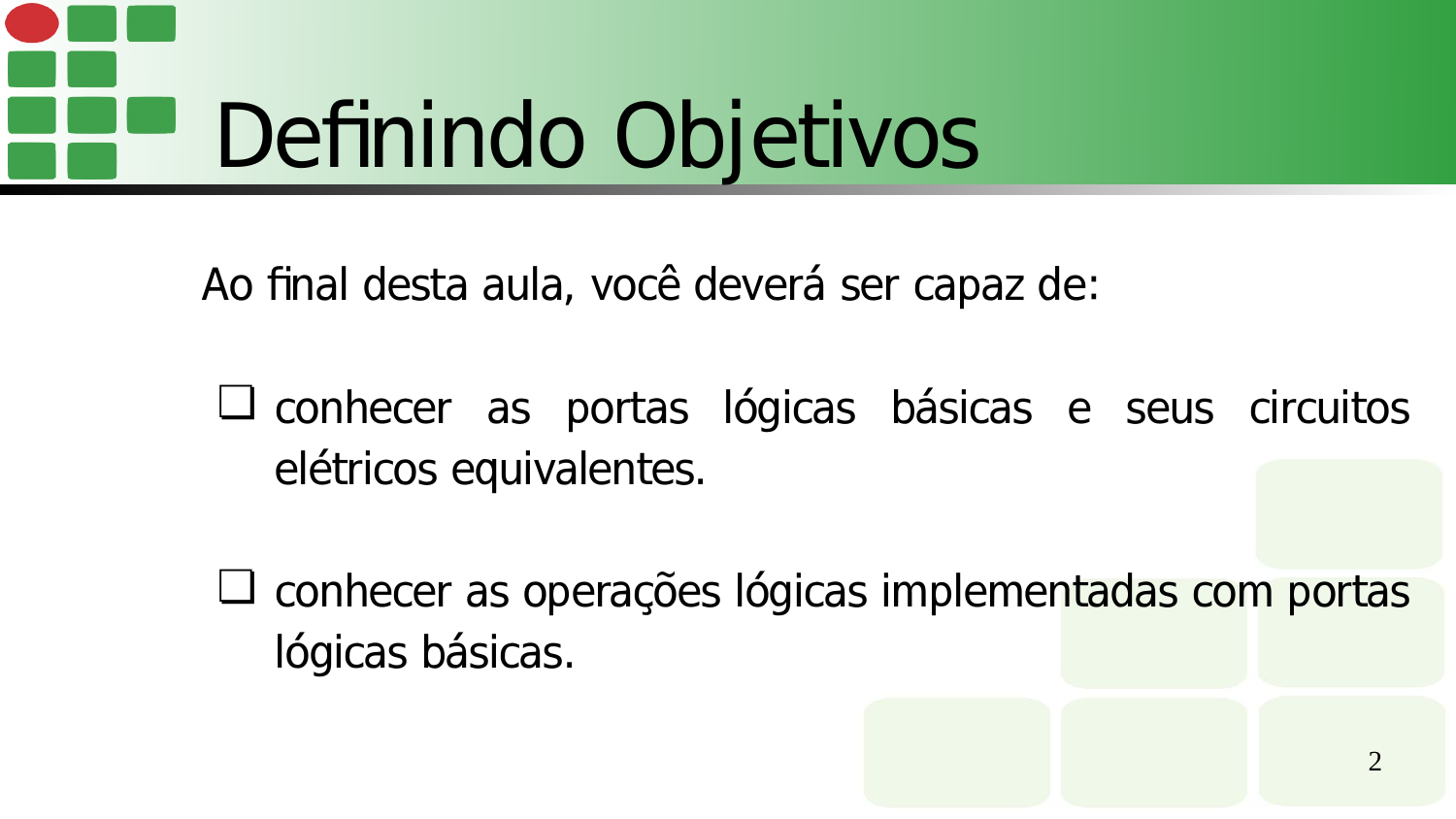

Definindo Objetivos
Ao final desta aula, você deverá ser capaz de:

conhecer as portas lógicas básicas e seus circuitos elétricos equivalentes.

conhecer as operações lógicas implementadas com portas lógicas básicas.
2